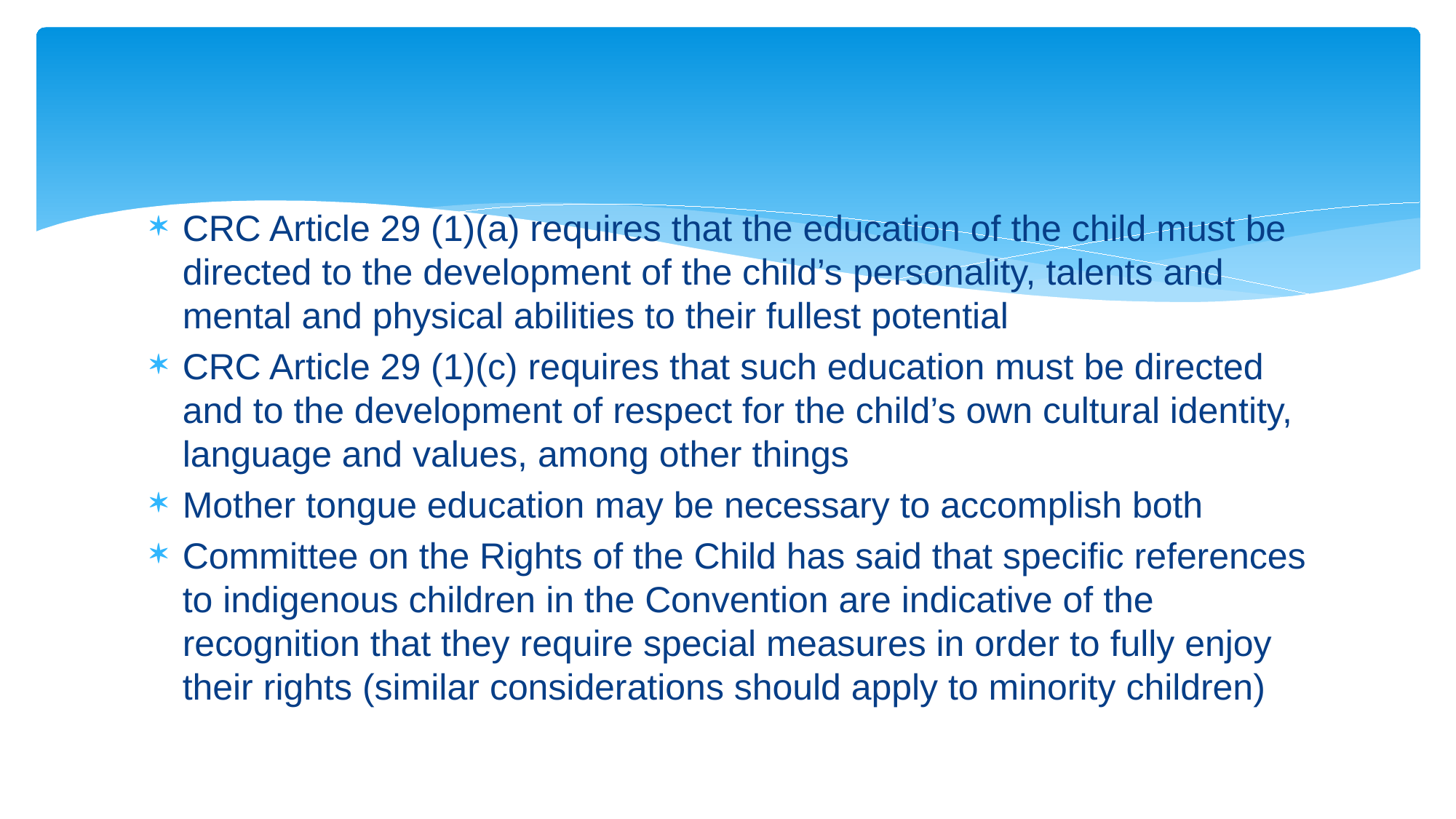

#
CRC Article 29 (1)(a) requires that the education of the child must be directed to the development of the child’s personality, talents and mental and physical abilities to their fullest potential
CRC Article 29 (1)(c) requires that such education must be directed and to the development of respect for the child’s own cultural identity, language and values, among other things
Mother tongue education may be necessary to accomplish both
Committee on the Rights of the Child has said that specific references to indigenous children in the Convention are indicative of the recognition that they require special measures in order to fully enjoy their rights (similar considerations should apply to minority children)